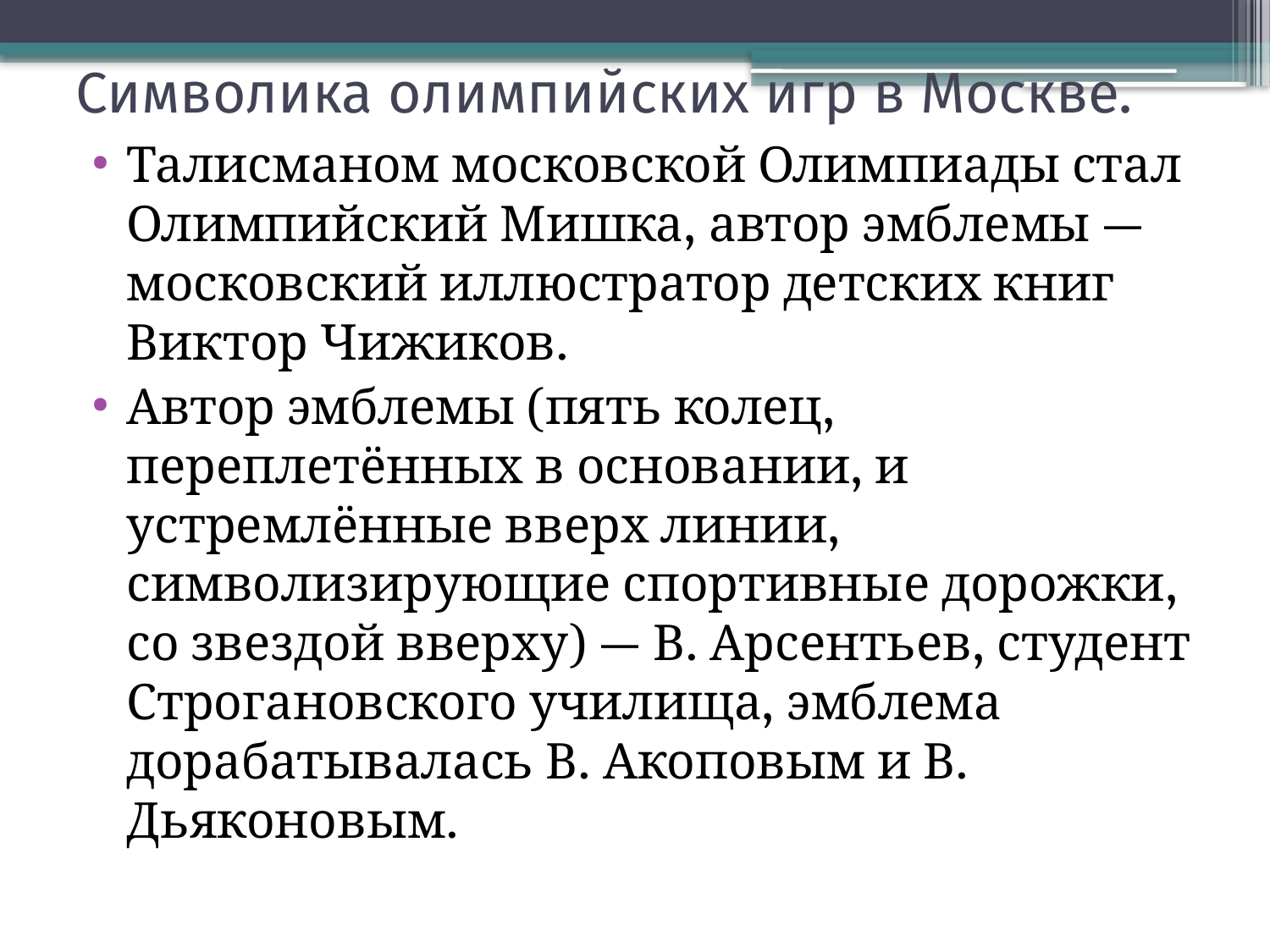

# Символика олимпийских игр в Москве.
Талисманом московской Олимпиады стал Олимпийский Мишка, автор эмблемы — московский иллюстратор детских книг Виктор Чижиков.
Автор эмблемы (пять колец, переплетённых в основании, и устремлённые вверх линии, символизирующие спортивные дорожки, со звездой вверху) — В. Арсентьев, студент Строгановского училища, эмблема дорабатывалась В. Акоповым и В. Дьяконовым.